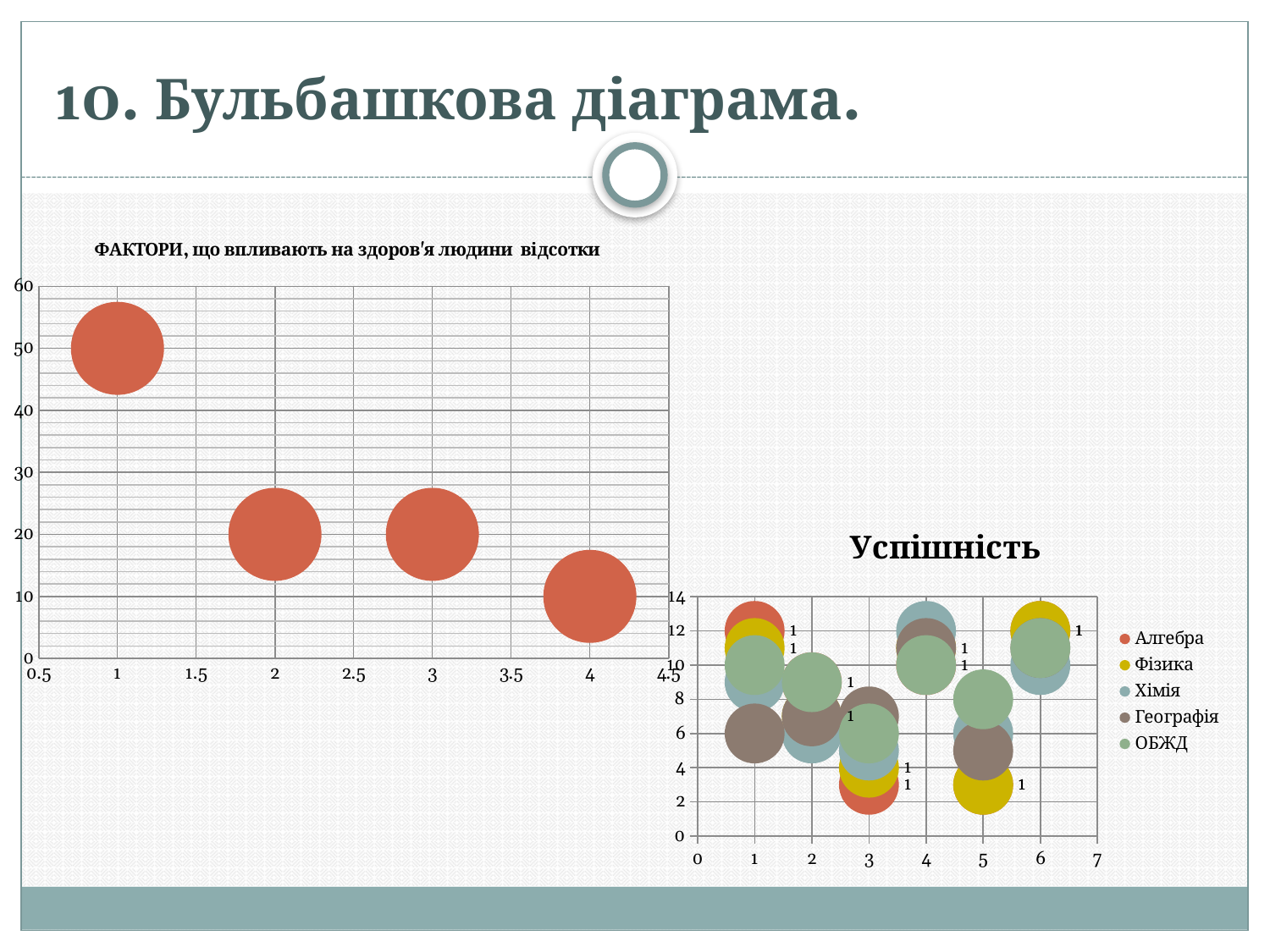

# 10. Бульбашкова діаграма.

### Chart:

| Category | ФАКТОРИ, що впливають на здоров'я людини  відсотки |
|---|---|

### Chart: Успішність

| Category | Алгебра | Фізика | Хімія | Географія | ОБЖД |
|---|---|---|---|---|---|